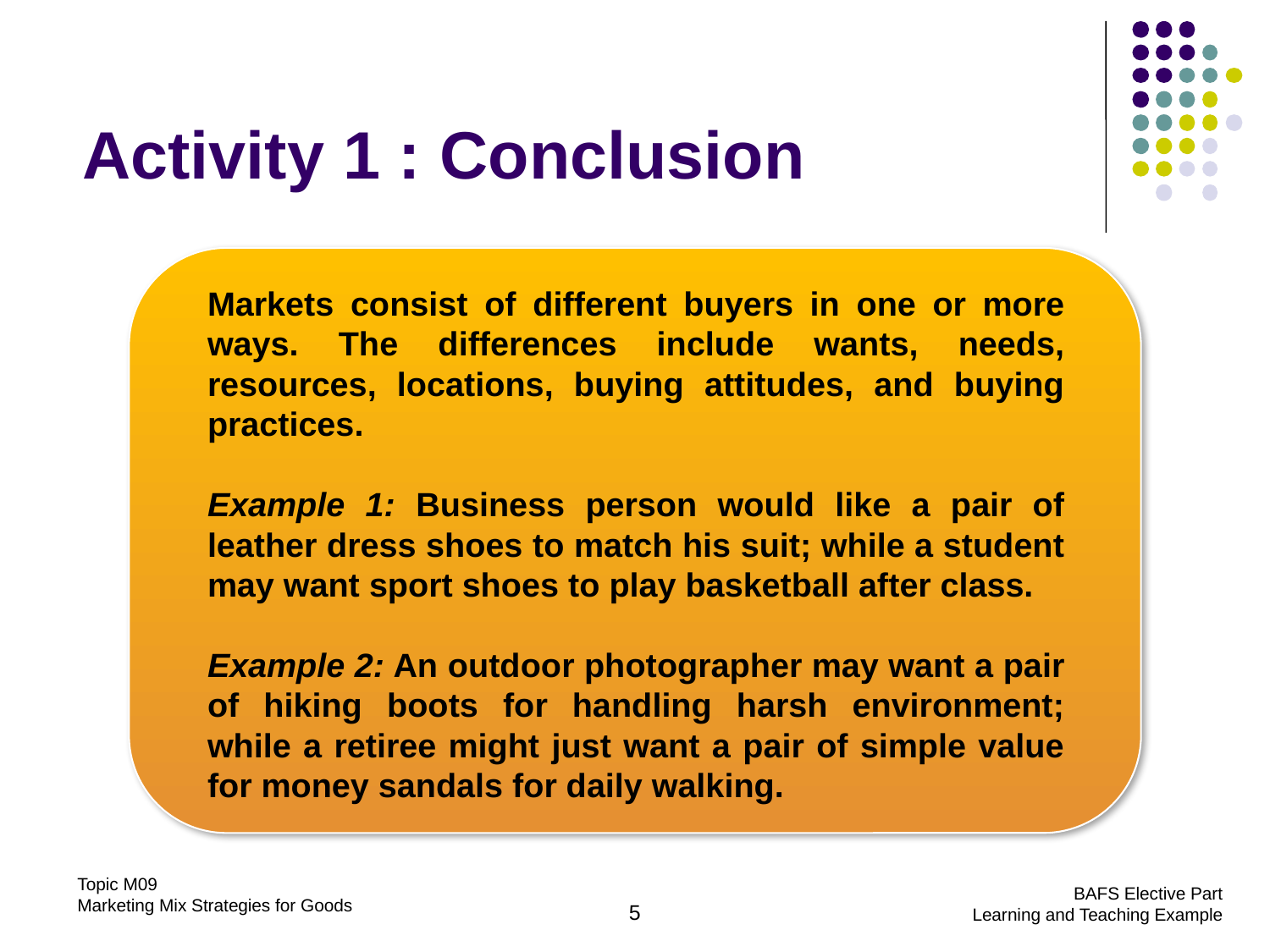

# Activity 1 : Conclusion

Markets consist of different buyers in one or more ways. The differences include wants, needs, resources, locations, buying attitudes, and buying practices.

Example 1: Business person would like a pair of leather dress shoes to match his suit; while a student may want sport shoes to play basketball after class.

Example 2: An outdoor photographer may want a pair of hiking boots for handling harsh environment; while a retiree might just want a pair of simple value for money sandals for daily walking.

5